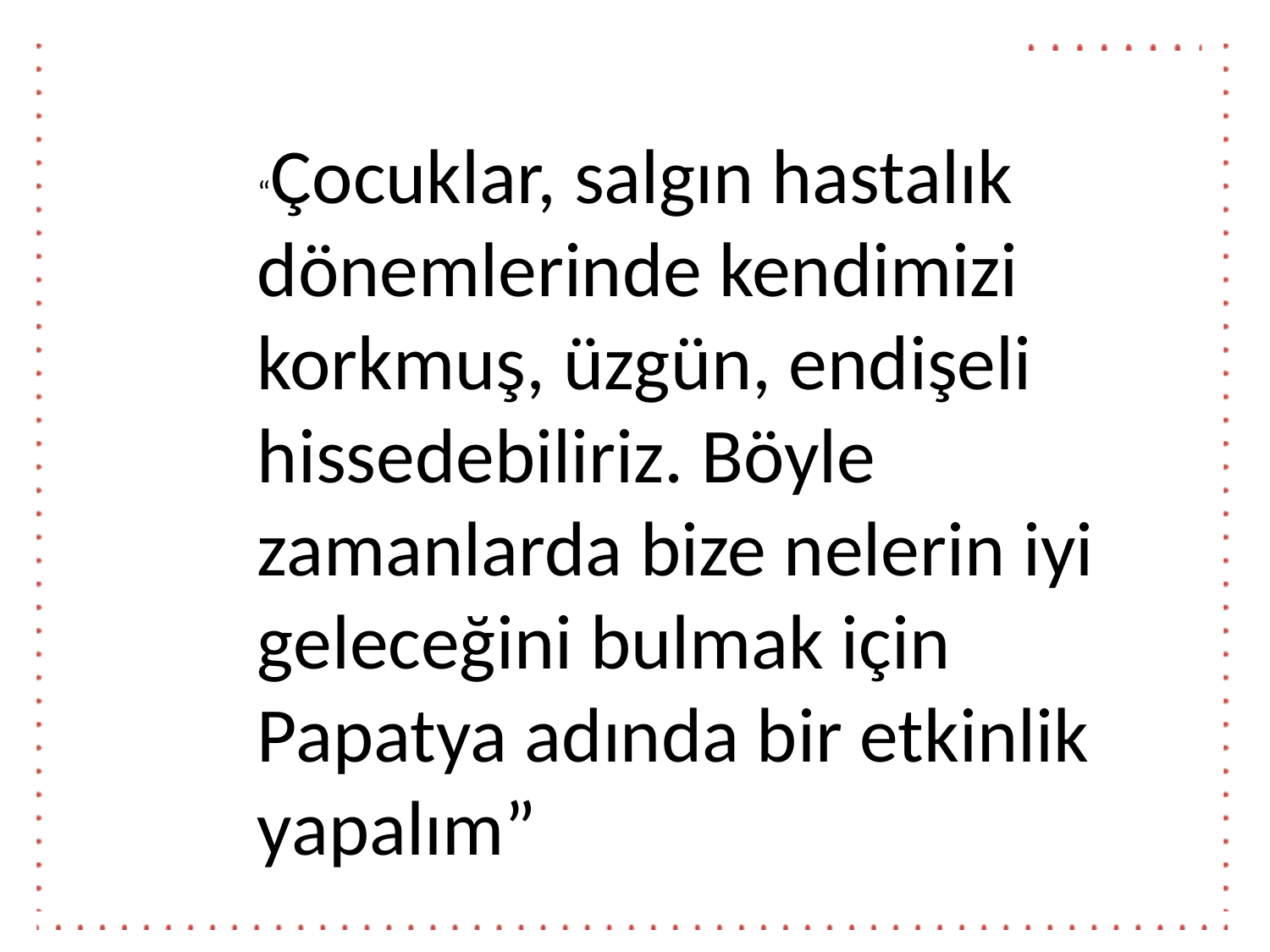

“Çocuklar, salgın hastalık dönemlerinde kendimizi korkmuş, üzgün, endişeli hissedebiliriz. Böyle zamanlarda bize nelerin iyi geleceğini bulmak için Papatya adında bir etkinlik yapalım”